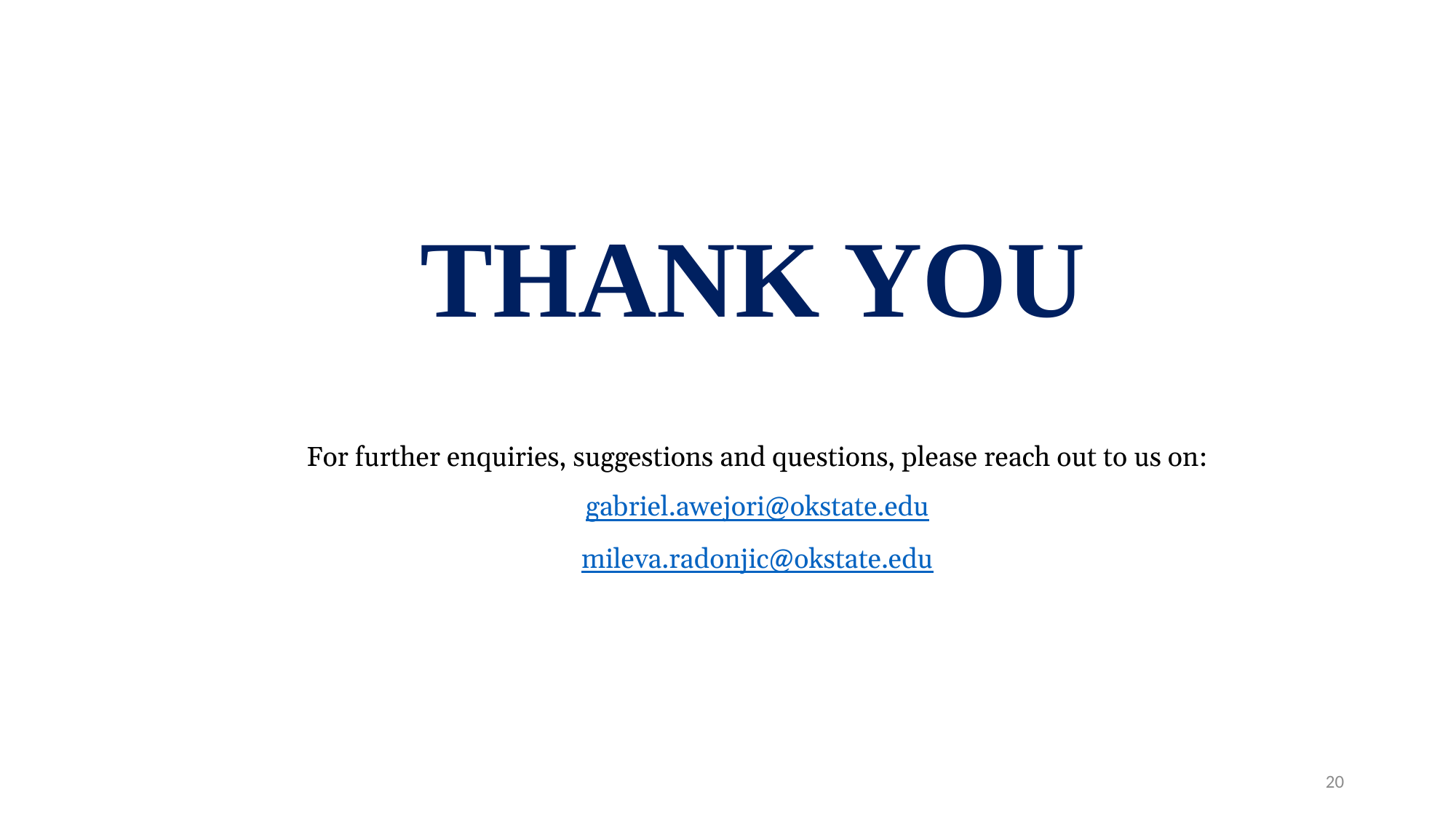

# THANK YOU
For further enquiries, suggestions and questions, please reach out to us on:
gabriel.awejori@okstate.edu
mileva.radonjic@okstate.edu

20